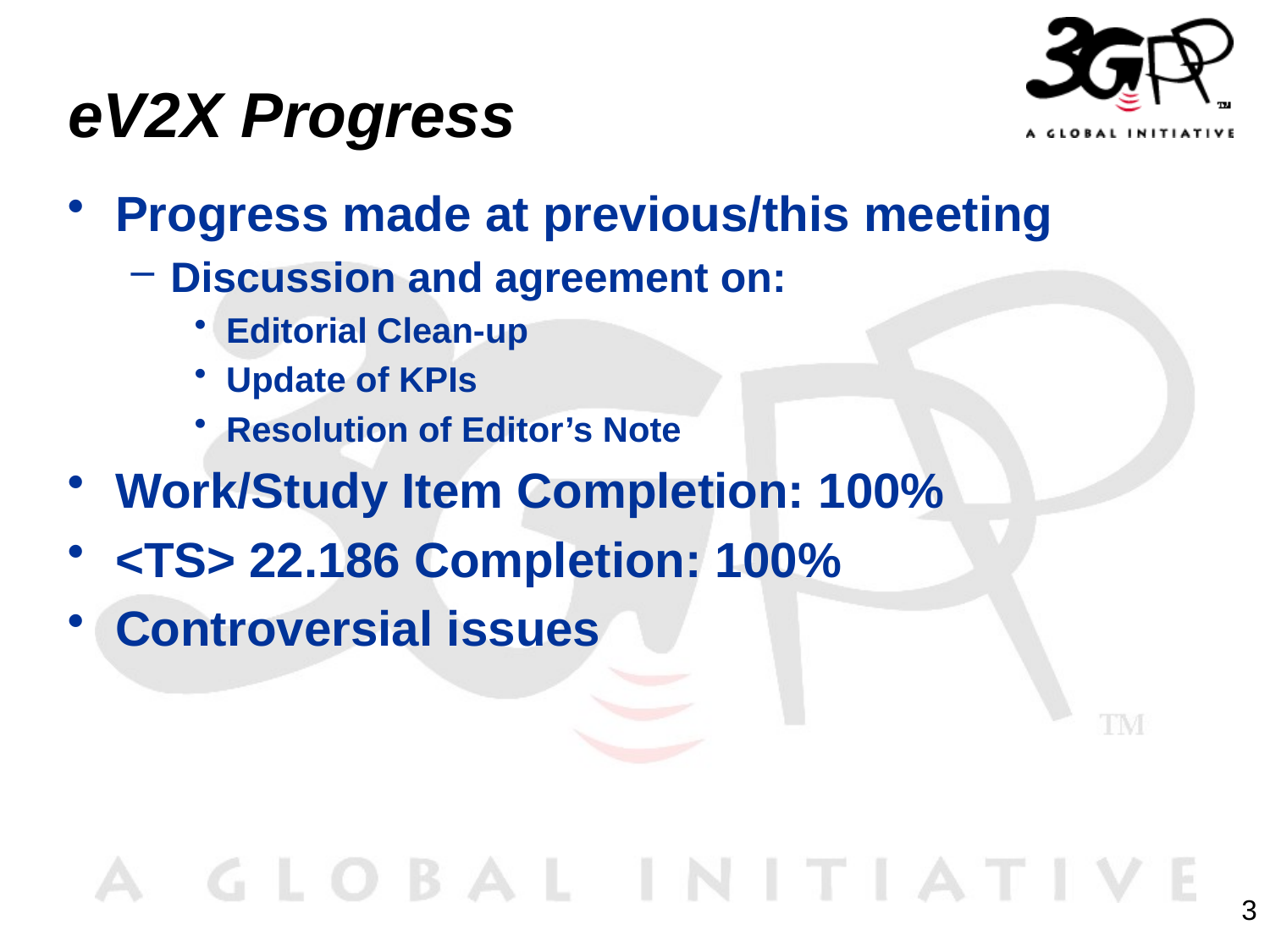

# eV2X Progress
Progress made at previous/this meeting
Discussion and agreement on:
Editorial Clean-up
Update of KPIs
Resolution of Editor’s Note
Work/Study Item Completion: 100%
<TS> 22.186 Completion: 100%
Controversial issues

3